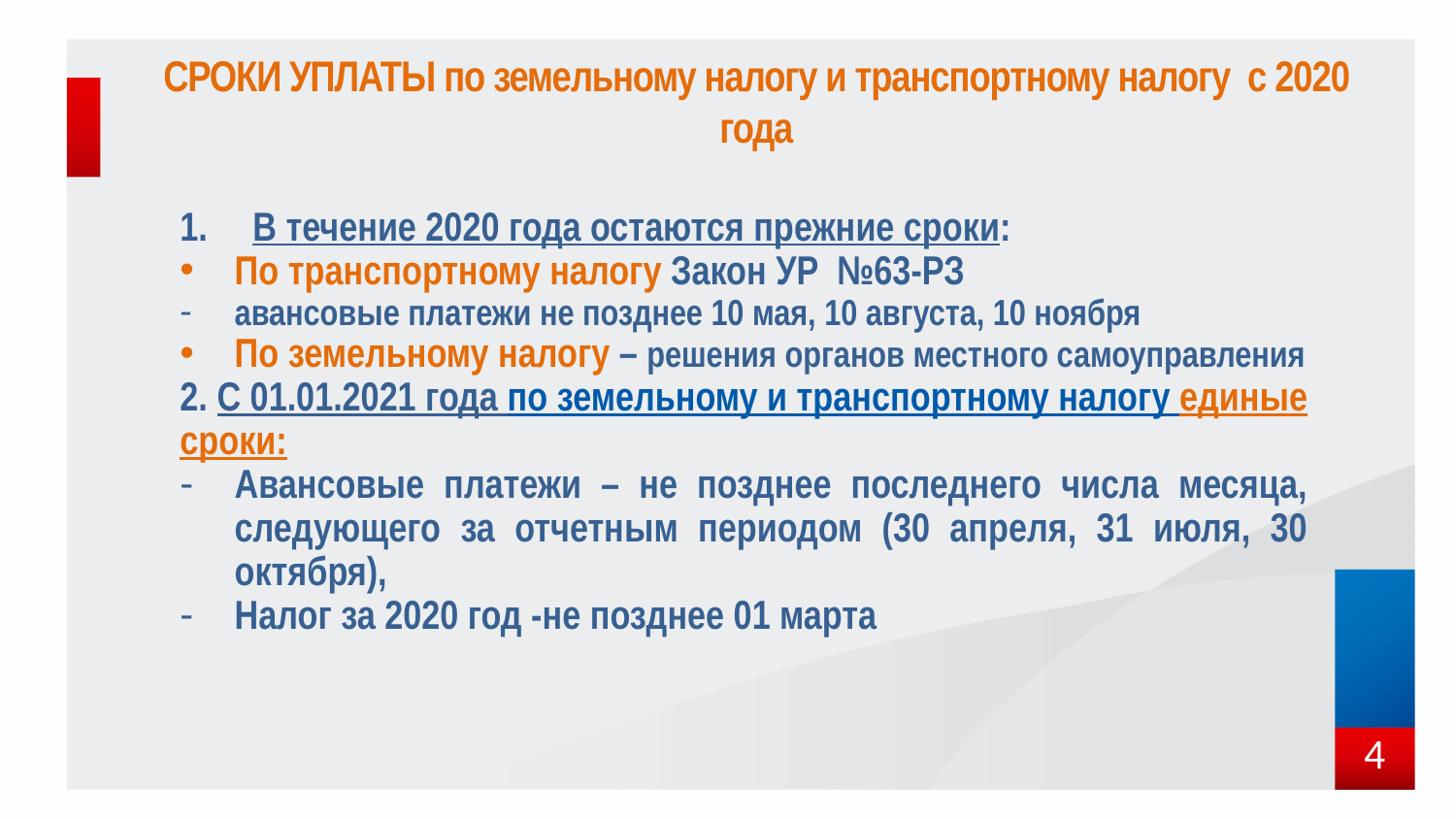

# СРОКИ УПЛАТЫ по земельному налогу и транспортному налогу  с 2020 года

В течение 2020 года остаются прежние сроки:
По транспортному налогу Закон УР  №63-РЗ
авансовые платежи не позднее 10 мая, 10 августа, 10 ноября
По земельному налогу – решения органов местного самоуправления
2. С 01.01.2021 года по земельному и транспортному налогу единые сроки:
Авансовые платежи – не позднее последнего числа месяца, следующего за отчетным периодом (30 апреля, 31 июля, 30 октября),
Налог за 2020 год -не позднее 01 марта

4